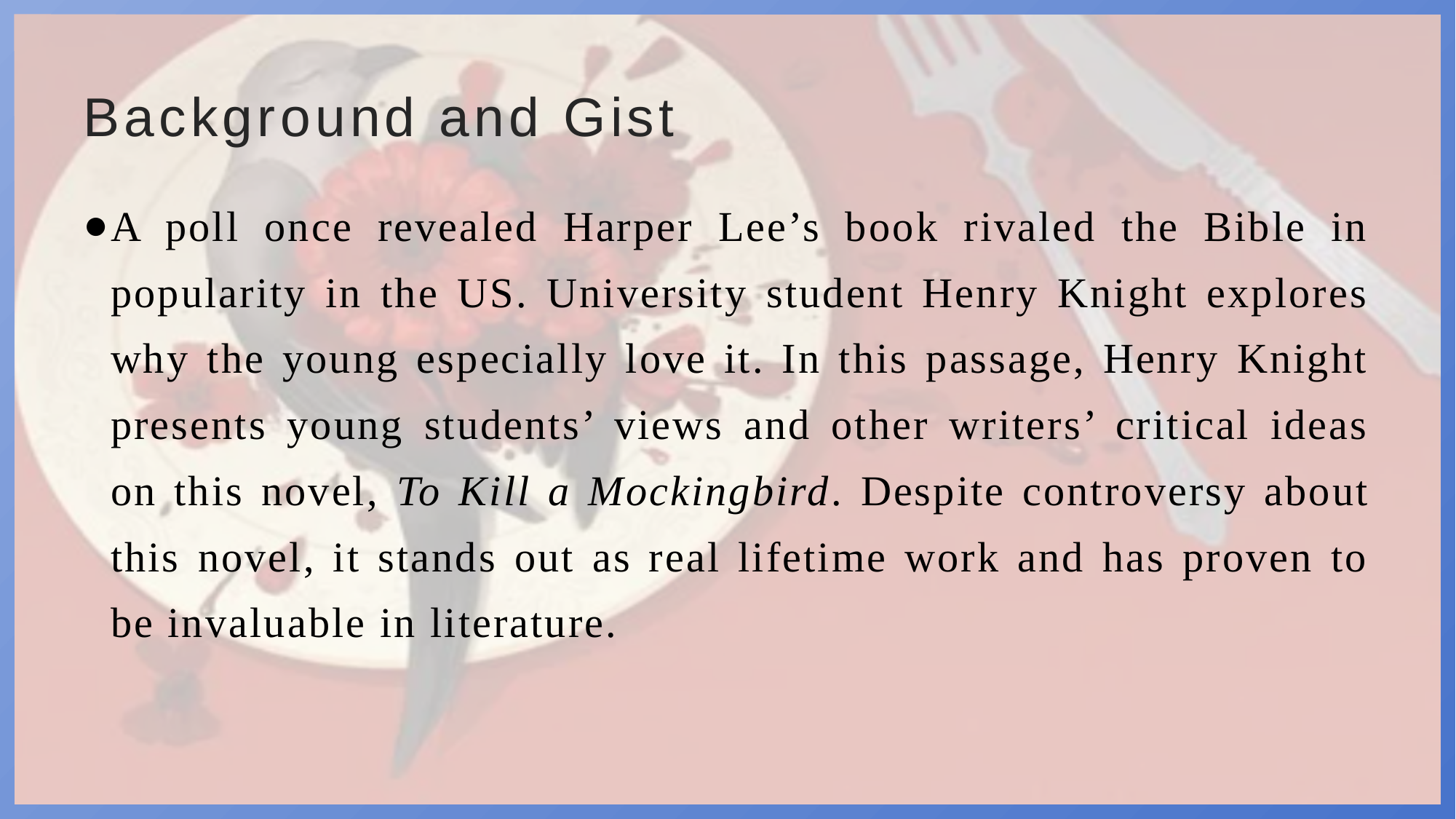

# Background and Gist
A poll once revealed Harper Lee’s book rivaled the Bible in popularity in the US. University student Henry Knight explores why the young especially love it. In this passage, Henry Knight presents young students’ views and other writers’ critical ideas on this novel, To Kill a Mockingbird. Despite controversy about this novel, it stands out as real lifetime work and has proven to be invaluable in literature.